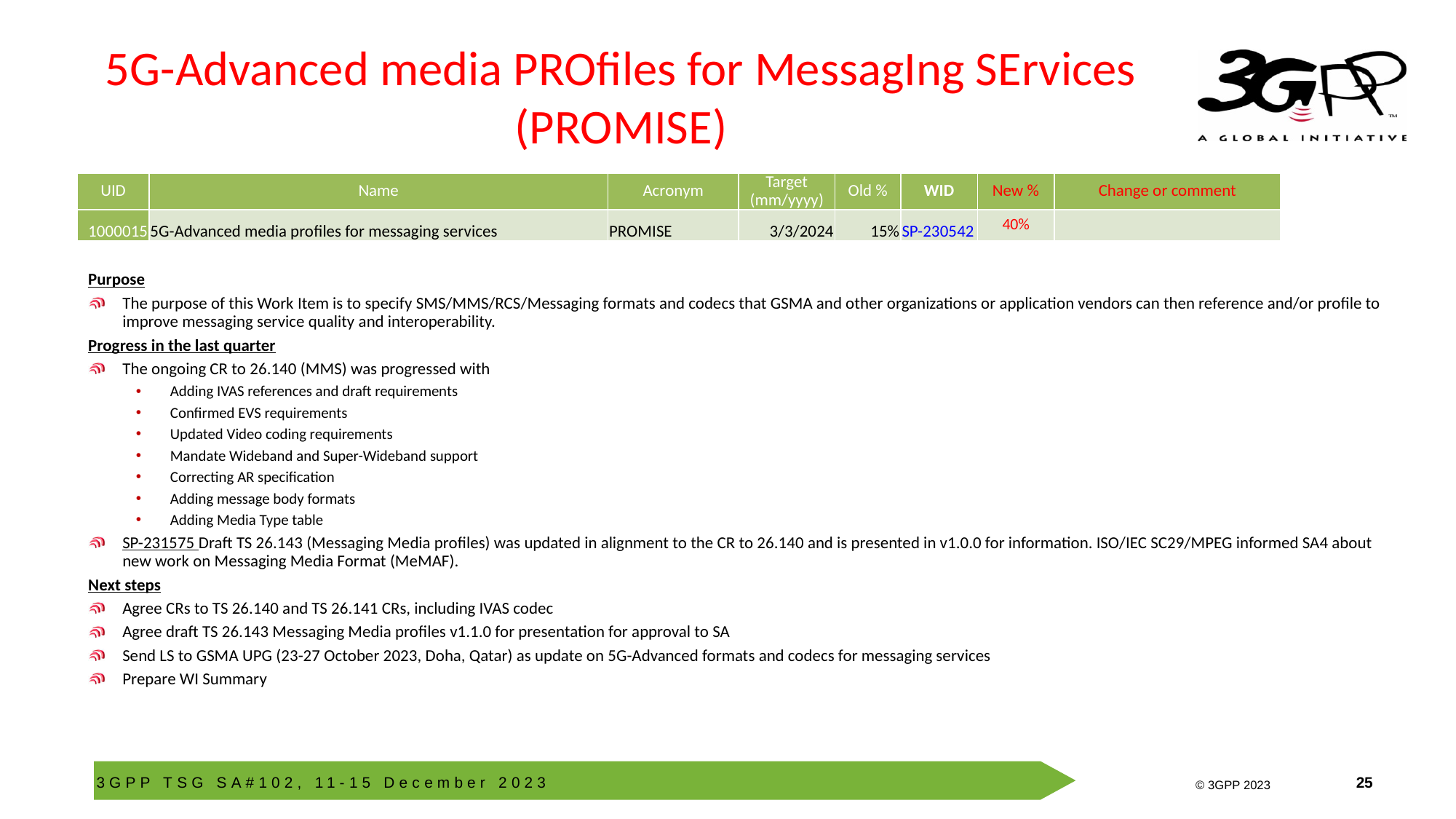

# 5G-Advanced media PROfiles for MessagIng SErvices (PROMISE)
| UID | Name | Acronym | Target (mm/yyyy) | Old % | WID | New % | Change or comment |
| --- | --- | --- | --- | --- | --- | --- | --- |
| 1000015 | 5G-Advanced media profiles for messaging services | PROMISE | 3/3/2024 | 15% | SP-230542 | 40% |  |
Purpose
The purpose of this Work Item is to specify SMS/MMS/RCS/Messaging formats and codecs that GSMA and other organizations or application vendors can then reference and/or profile to improve messaging service quality and interoperability.
Progress in the last quarter
The ongoing CR to 26.140 (MMS) was progressed with
Adding IVAS references and draft requirements
Confirmed EVS requirements
Updated Video coding requirements
Mandate Wideband and Super-Wideband support
Correcting AR specification
Adding message body formats
Adding Media Type table
SP-231575 Draft TS 26.143 (Messaging Media profiles) was updated in alignment to the CR to 26.140 and is presented in v1.0.0 for information. ISO/IEC SC29/MPEG informed SA4 about new work on Messaging Media Format (MeMAF).
Next steps
Agree CRs to TS 26.140 and TS 26.141 CRs, including IVAS codec
Agree draft TS 26.143 Messaging Media profiles v1.1.0 for presentation for approval to SA
Send LS to GSMA UPG (23-27 October 2023, Doha, Qatar) as update on 5G-Advanced formats and codecs for messaging services
Prepare WI Summary